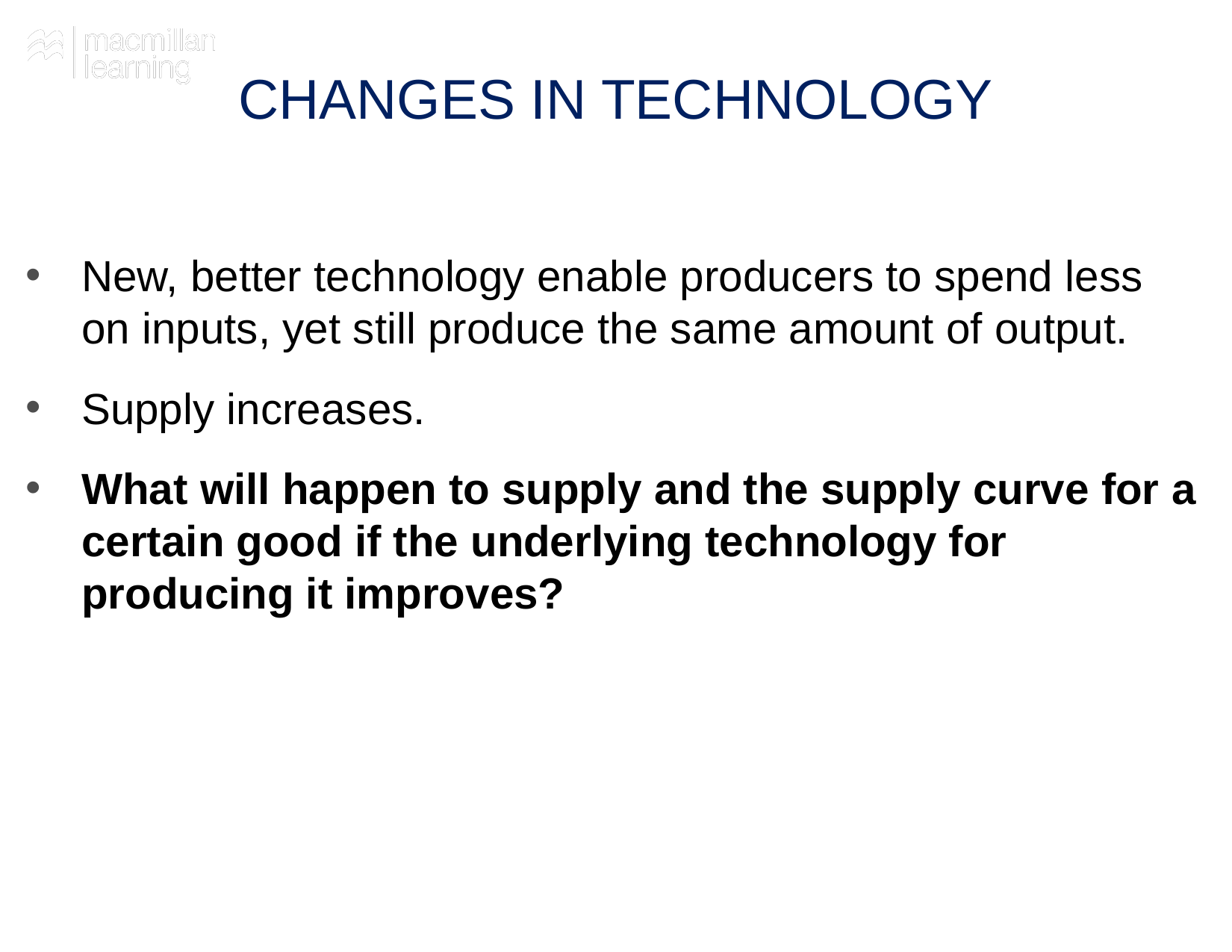

# CHANGES IN TECHNOLOGY
New, better technology enable producers to spend less on inputs, yet still produce the same amount of output.
Supply increases.
What will happen to supply and the supply curve for a certain good if the underlying technology for producing it improves?